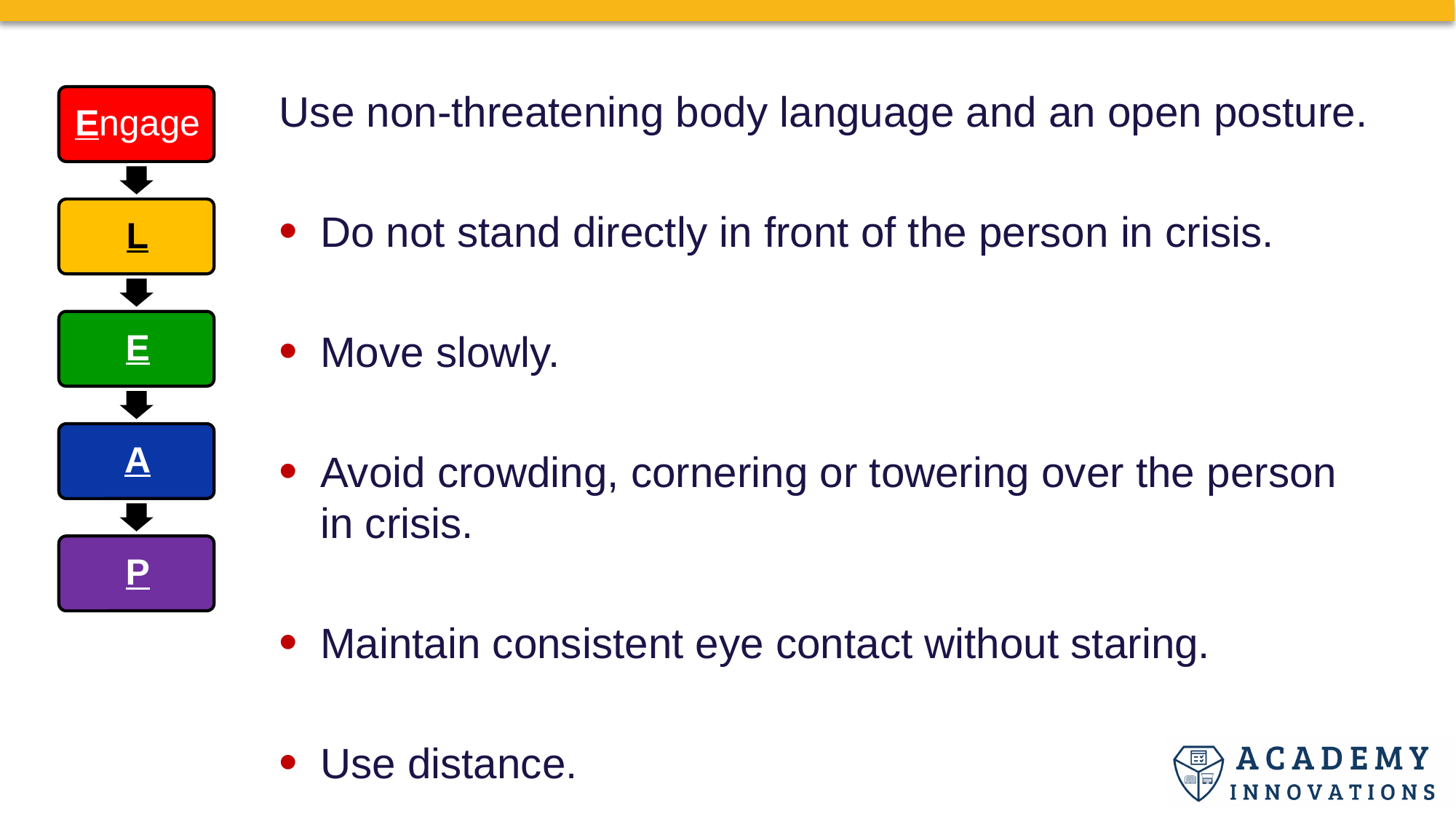

Use non-threatening body language and an open posture.

Do not stand directly in front of the person in crisis.

Move slowly.

Avoid crowding, cornering or towering over the person in crisis.

Maintain consistent eye contact without staring.

Use distance.
Engage

L

E

A

P